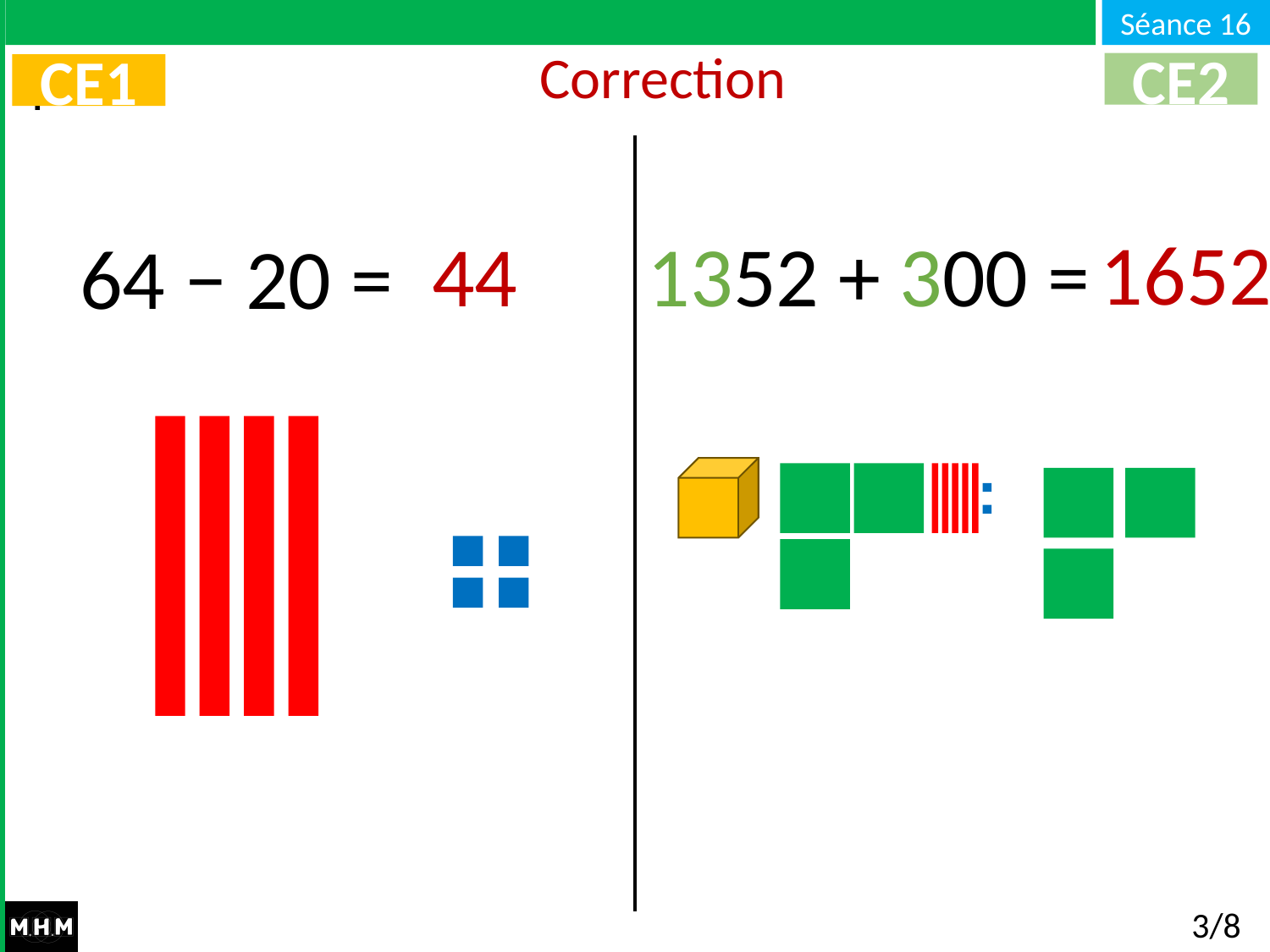

# Correction
CE2
CE1
1652
1352 + 300 =
44
64 − 20 =

3/8